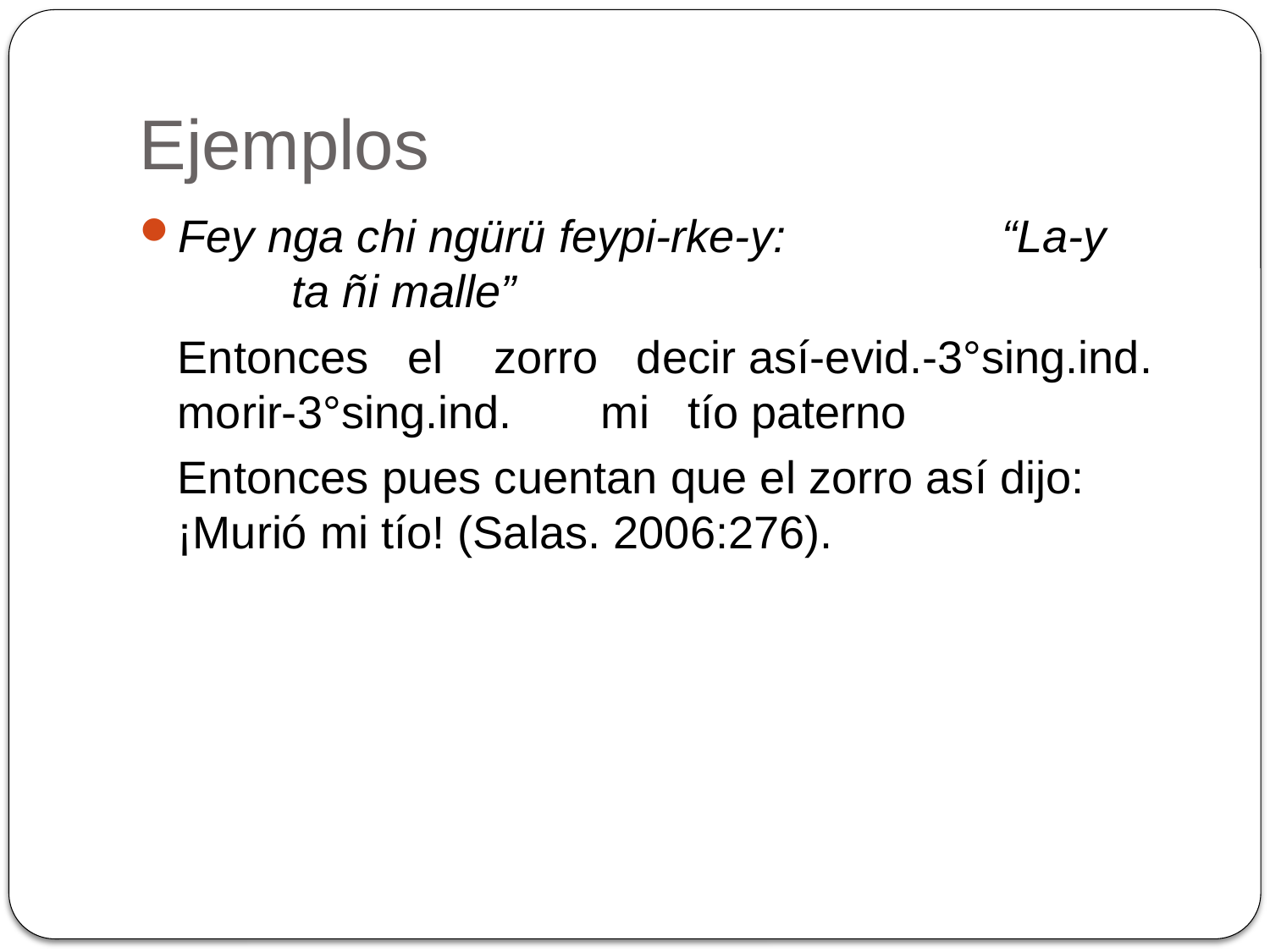

# Ejemplos
Fey nga chi ngürü feypi-rke-y:                 “La-y                ta ñi malle”
	Entonces   el    zorro   decir así-evid.-3°sing.ind.    morir-3°sing.ind.       mi   tío paterno
	Entonces pues cuentan que el zorro así dijo: ¡Murió mi tío! (Salas. 2006:276).